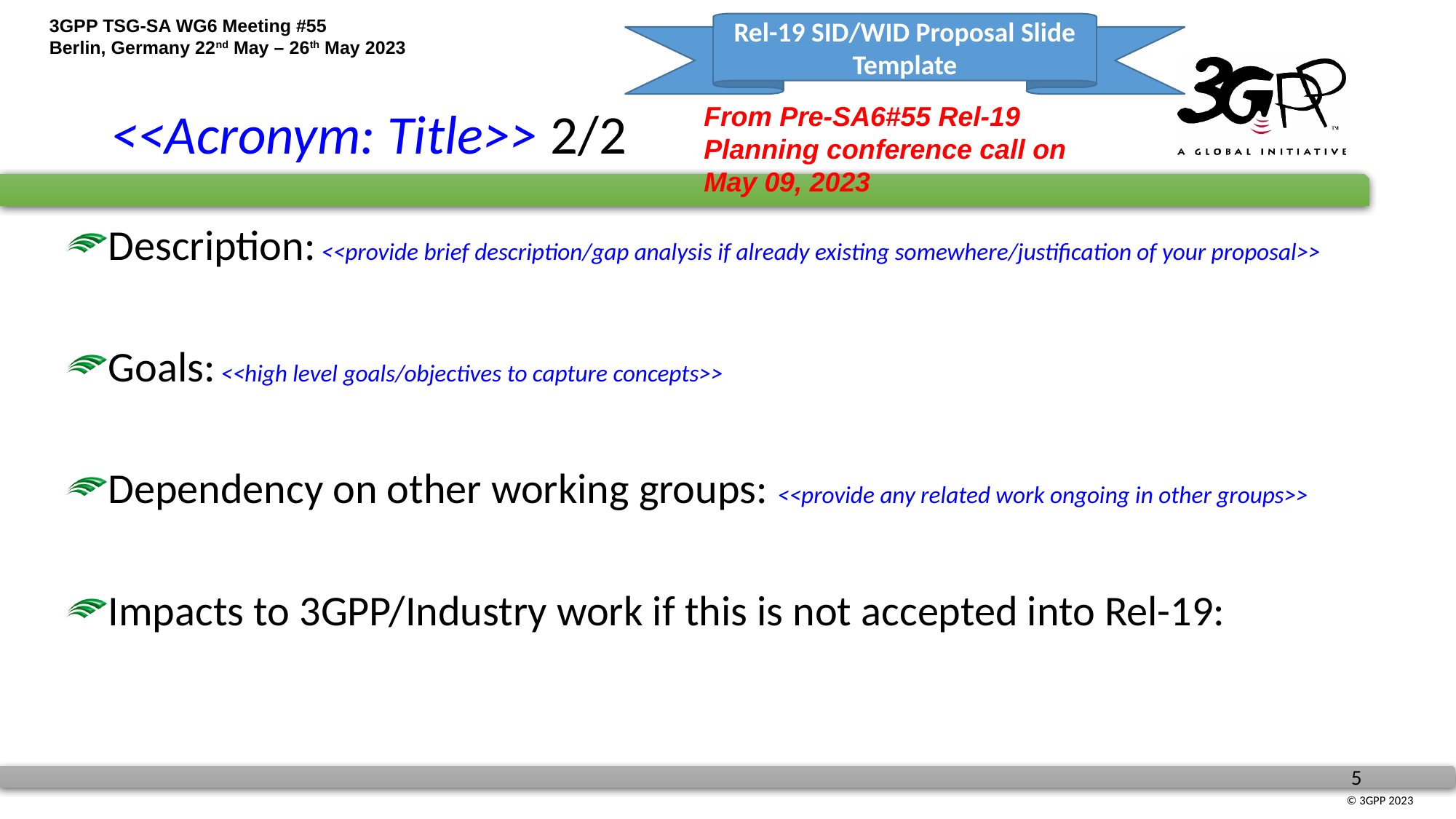

Rel-19 SID/WID Proposal Slide Template
# <<Acronym: Title>> 2/2
From Pre-SA6#55 Rel-19 Planning conference call on May 09, 2023
Description: <<provide brief description/gap analysis if already existing somewhere/justification of your proposal>>

Goals: <<high level goals/objectives to capture concepts>>

Dependency on other working groups: <<provide any related work ongoing in other groups>>

Impacts to 3GPP/Industry work if this is not accepted into Rel-19: